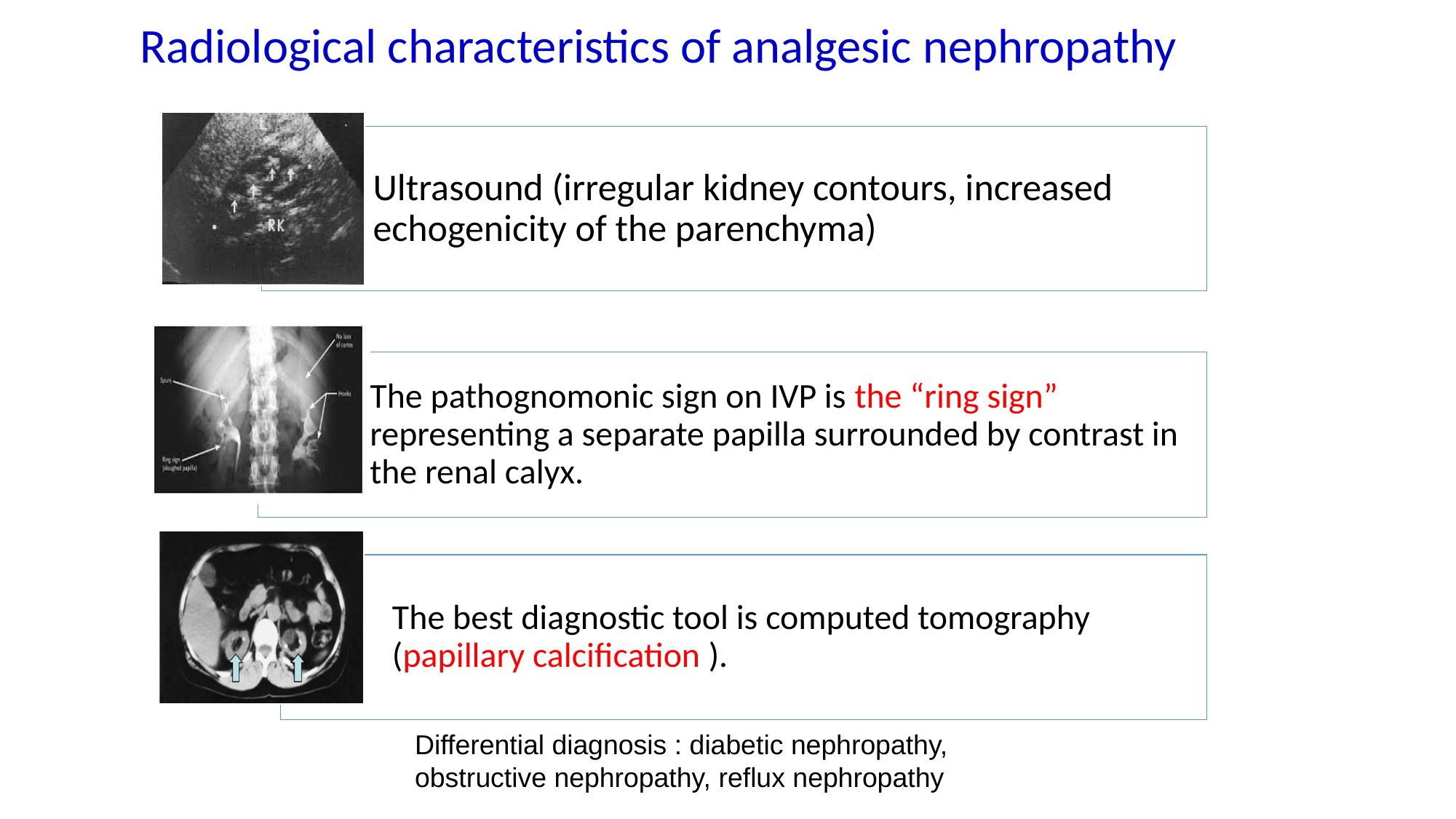

# Radiological characteristics of analgesic nephropathy
Ultrasound (irregular kidney contours, increased echogenicity of the parenchyma)
The pathognomonic sign on IVP is the “ring sign” representing a separate papilla surrounded by contrast in the renal calyx.
The best diagnostic tool is computed tomography (papillary calcification ).
Differential diagnosis : diabetic nephropathy,
obstructive nephropathy, reflux nephropathy